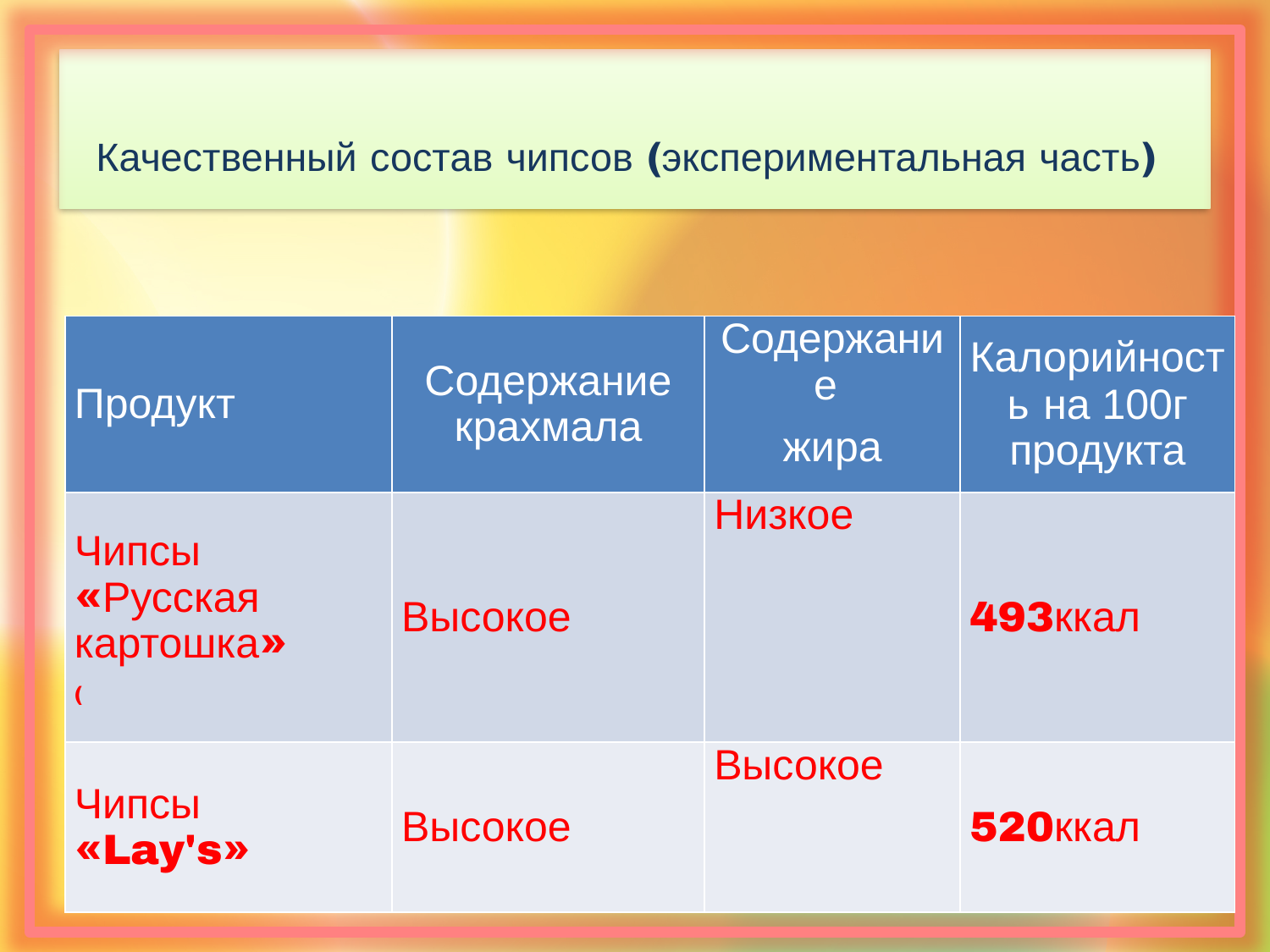

# Качественный состав чипсов (экспериментальная часть)

| Продукт | Содержание крахмала | Содержание жира | Калорийность на 100г продукта |
| --- | --- | --- | --- |
| Чипсы «Русская картошка» ( | Высокое | Низкое | 493ккал |
| Чипсы «Lay's» | Высокое | Высокое | 520ккал |